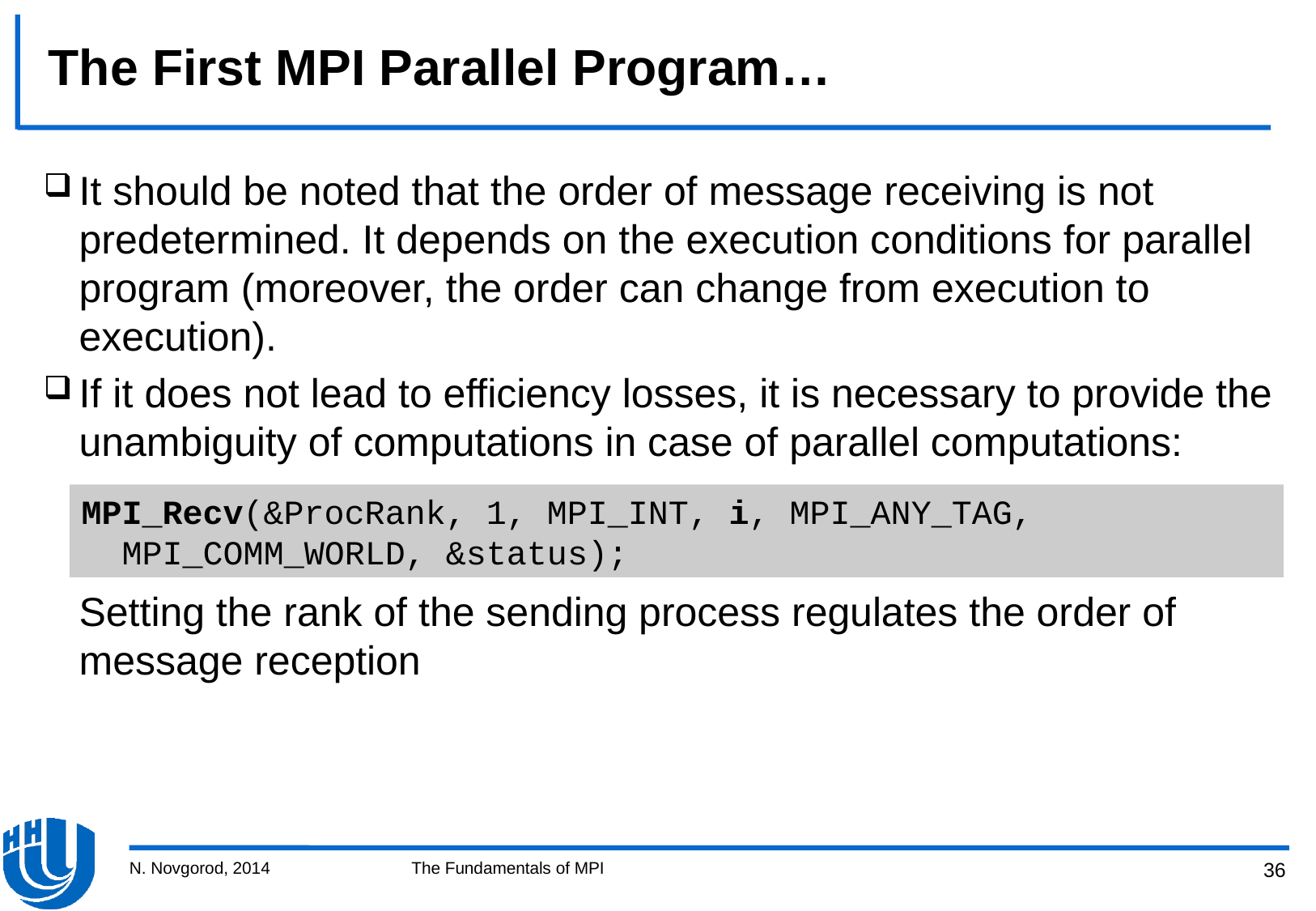

# The First MPI Parallel Program…
It should be noted that the order of message receiving is not predetermined. It depends on the execution conditions for parallel program (moreover, the order can change from execution to execution).
If it does not lead to efficiency losses, it is necessary to provide the unambiguity of computations in case of parallel computations:

	Setting the rank of the sending process regulates the order of message reception

MPI_Recv(&ProcRank, 1, MPI_INT, i, MPI_ANY_TAG,
  MPI_COMM_WORLD, &status);
N. Novgorod, 2014
The Fundamentals of MPI
36